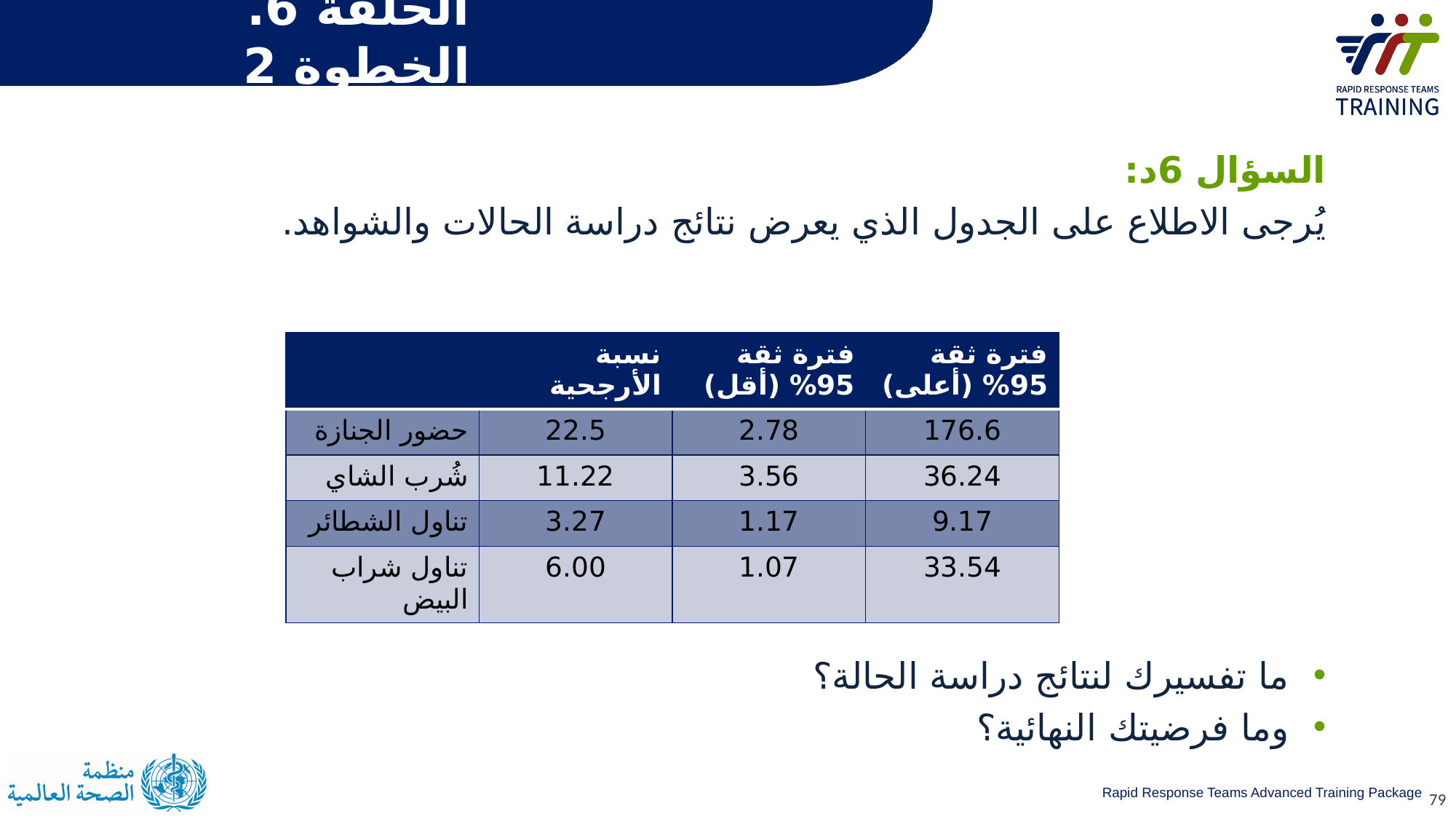

# الحلقة 6. الخطوة 2
السؤال 6د:
يُرجى الاطلاع على الجدول الذي يعرض نتائج دراسة الحالات والشواهد.
|  | نسبة الأرجحية | فترة ثقة 95% (أقل) | فترة ثقة 95% (أعلى) |
| --- | --- | --- | --- |
| حضور الجنازة | 22.5 | 2.78 | 176.6 |
| شُرب الشاي | 11.22 | 3.56 | 36.24 |
| تناول الشطائر | 3.27 | 1.17 | 9.17 |
| تناول شراب البيض | 6.00 | 1.07 | 33.54 |
ما تفسيرك لنتائج دراسة الحالة؟
وما فرضيتك النهائية؟